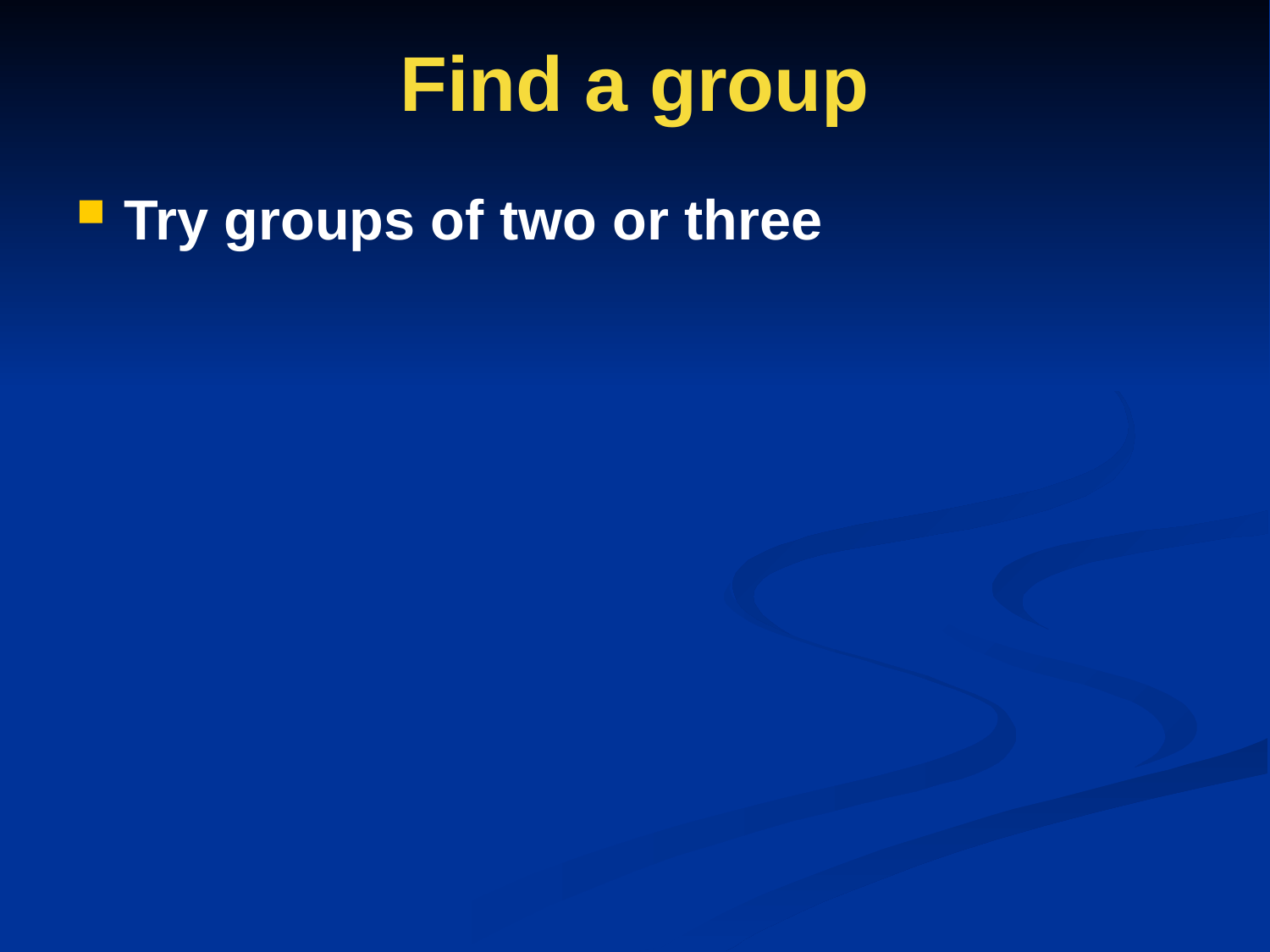

# Find a group
Try groups of two or three